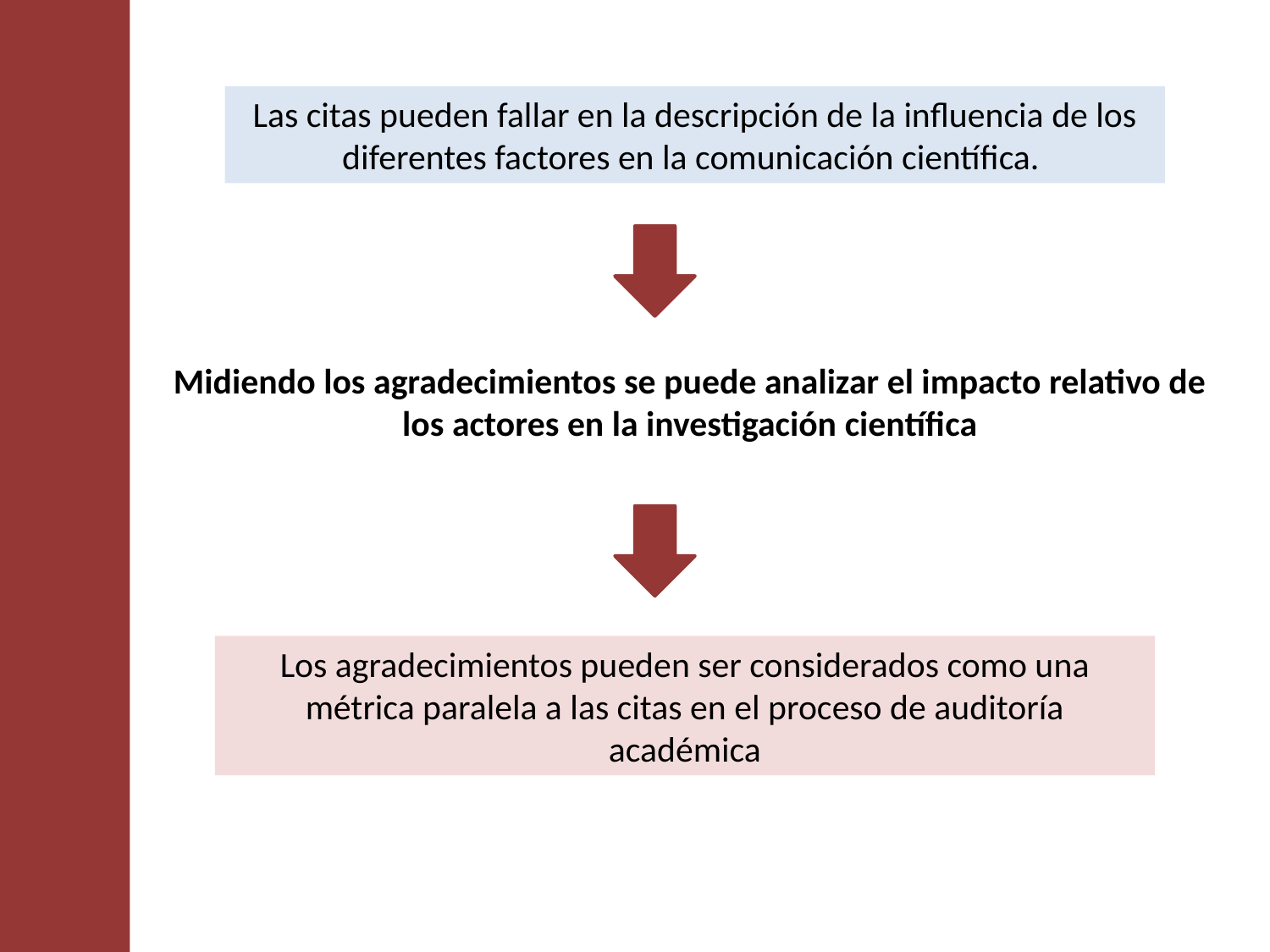

Las citas pueden fallar en la descripción de la influencia de los diferentes factores en la comunicación científica.

Midiendo los agradecimientos se puede analizar el impacto relativo de los actores en la investigación científica

Los agradecimientos pueden ser considerados como una métrica paralela a las citas en el proceso de auditoría académica